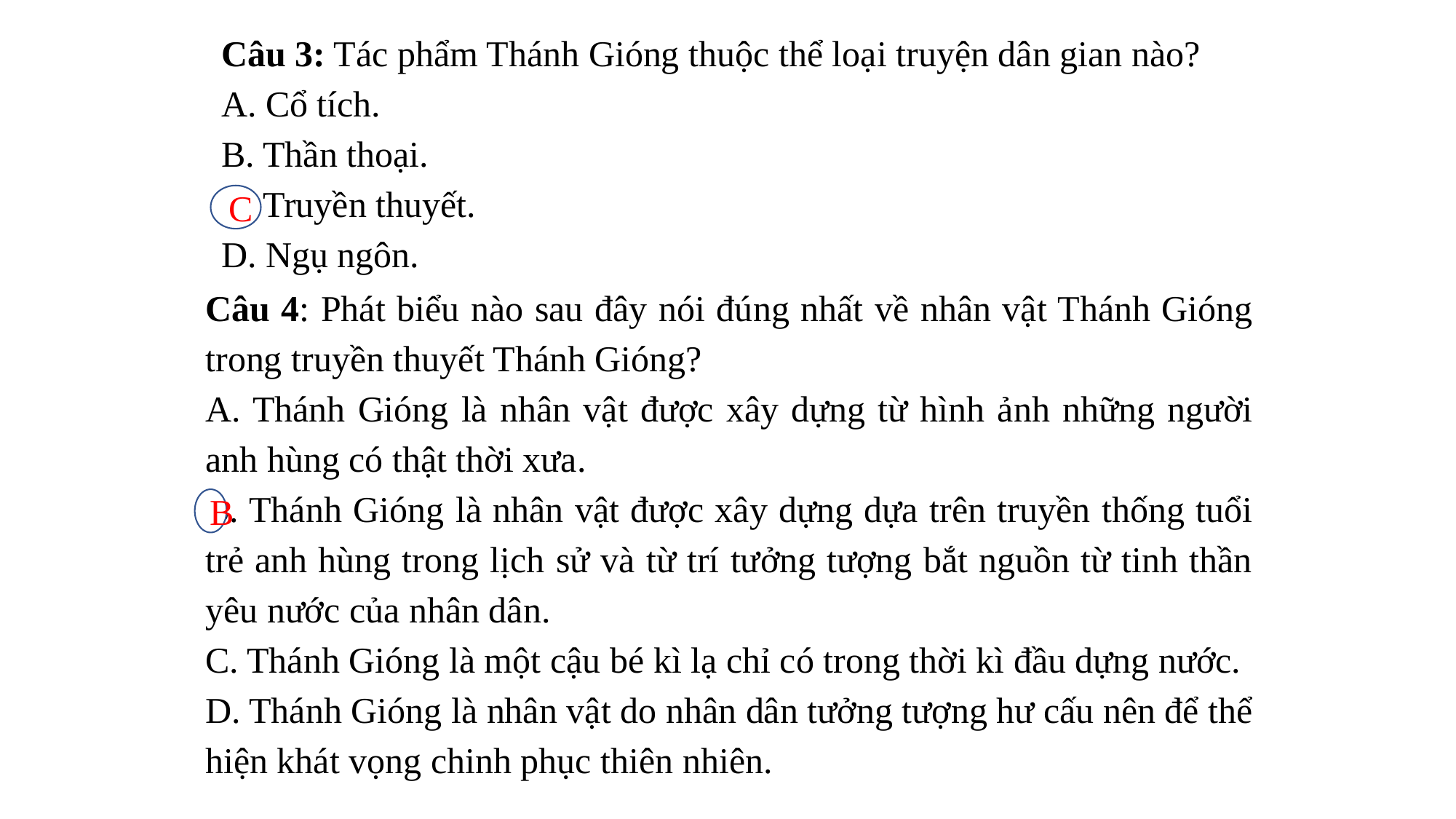

Câu 3: Tác phẩm Thánh Gióng thuộc thể loại truyện dân gian nào?
A. Cổ tích.
B. Thần thoại.
C. Truyền thuyết.
D. Ngụ ngôn.
C
Câu 4: Phát biểu nào sau đây nói đúng nhất về nhân vật Thánh Gióng trong truyền thuyết Thánh Gióng?
A. Thánh Gióng là nhân vật được xây dựng từ hình ảnh những người anh hùng có thật thời xưa.
B. Thánh Gióng là nhân vật được xây dựng dựa trên truyền thống tuổi trẻ anh hùng trong lịch sử và từ trí tưởng tượng bắt nguồn từ tinh thần yêu nước của nhân dân.
C. Thánh Gióng là một cậu bé kì lạ chỉ có trong thời kì đầu dựng nước.
D. Thánh Gióng là nhân vật do nhân dân tưởng tượng hư cấu nên để thể hiện khát vọng chinh phục thiên nhiên.
B